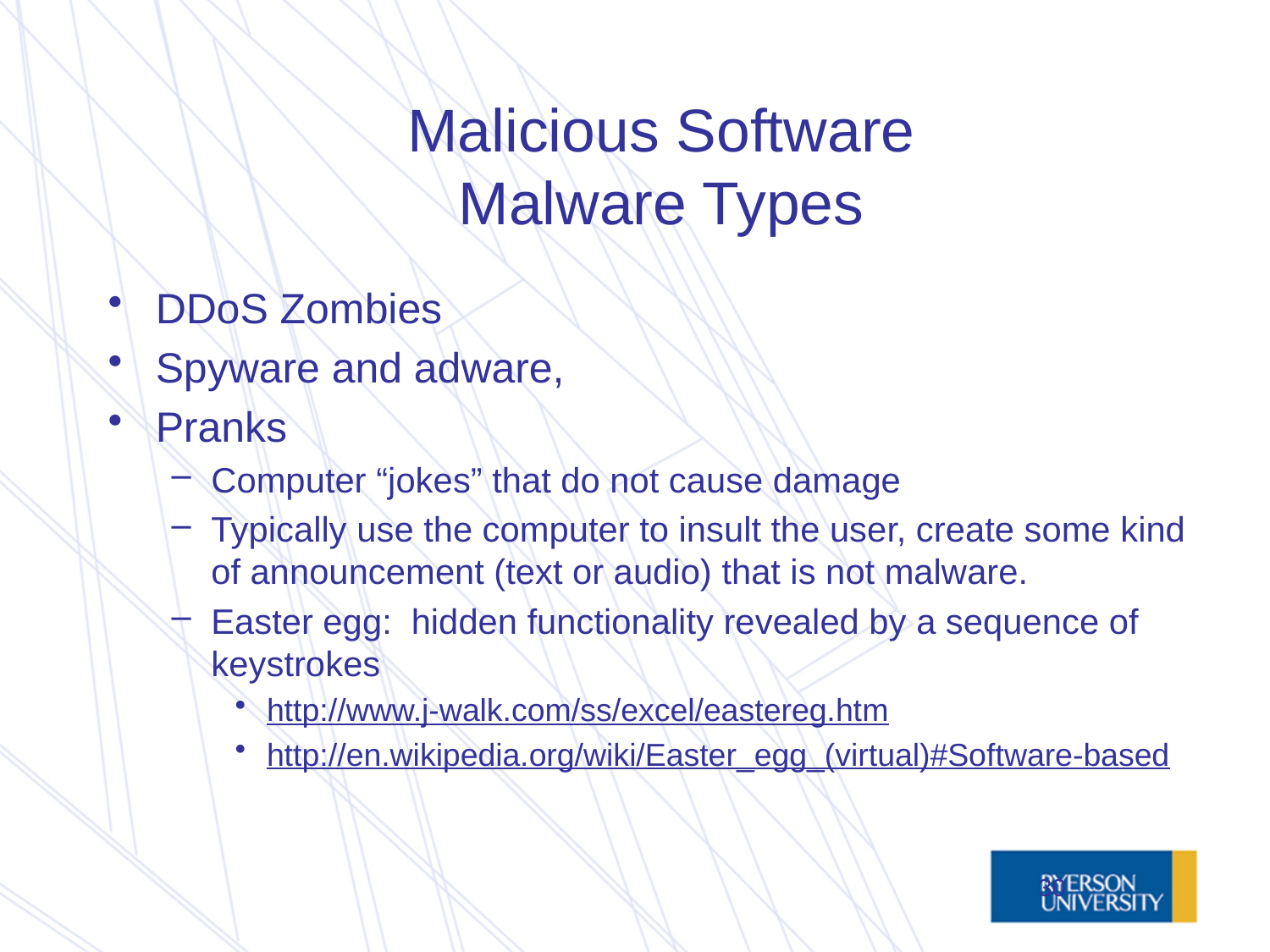

# Malicious Software Malware Types
DDoS Zombies
Spyware and adware,
Pranks
Computer “jokes” that do not cause damage
Typically use the computer to insult the user, create some kind of announcement (text or audio) that is not malware.
Easter egg:  hidden functionality revealed by a sequence of keystrokes
http://www.j-walk.com/ss/excel/eastereg.htm
http://en.wikipedia.org/wiki/Easter_egg_(virtual)#Software-based

30